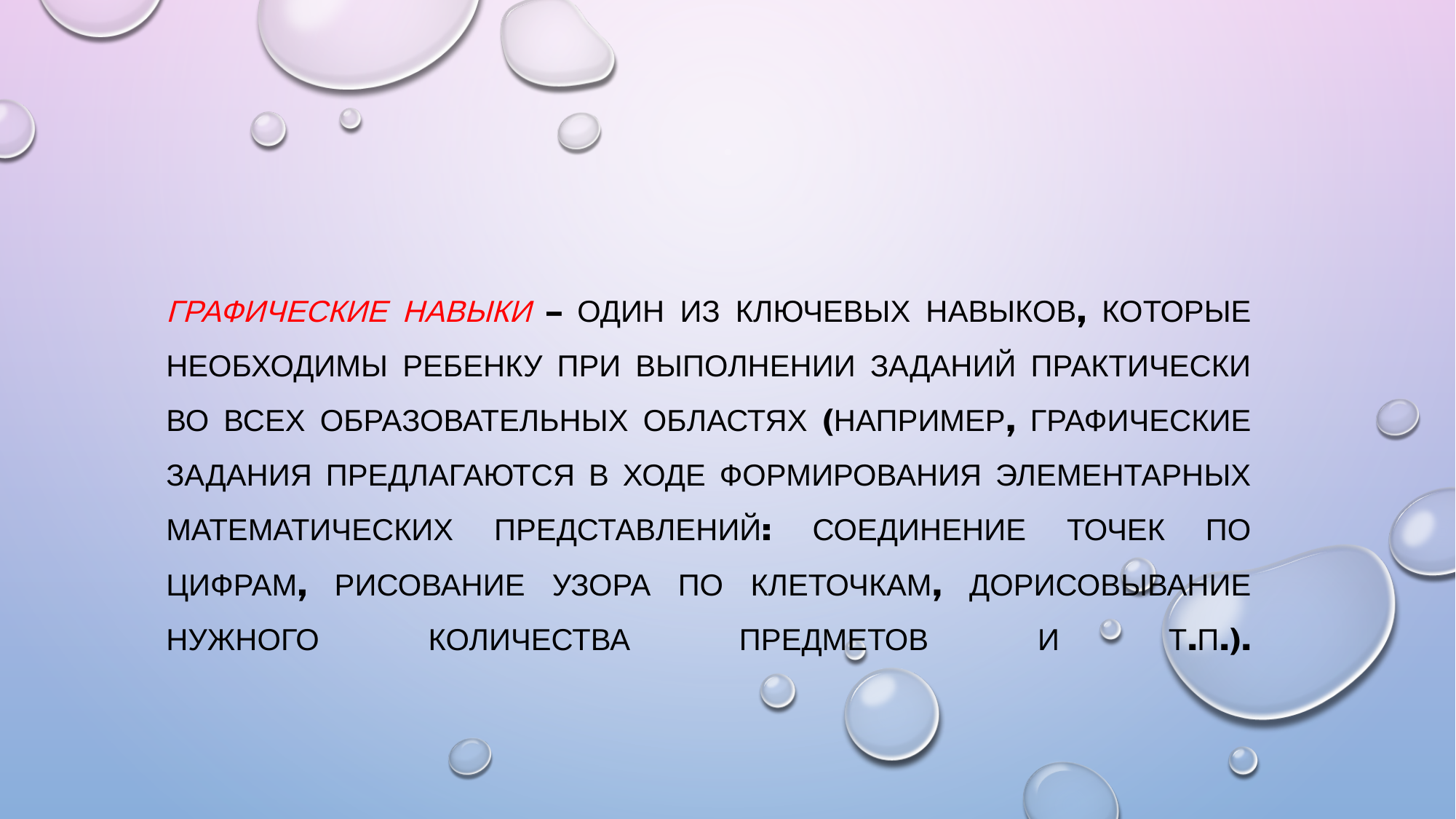

# Графические навыки – один из ключевых навыков, которые необходимы ребенку при выполнении заданий практически во всех образовательных областях (например, графические задания предлагаются в ходе формирования элементарных математических представлений: соединение точек по цифрам, рисование узора по клеточкам, дорисовывание нужного количества предметов и т.п.).